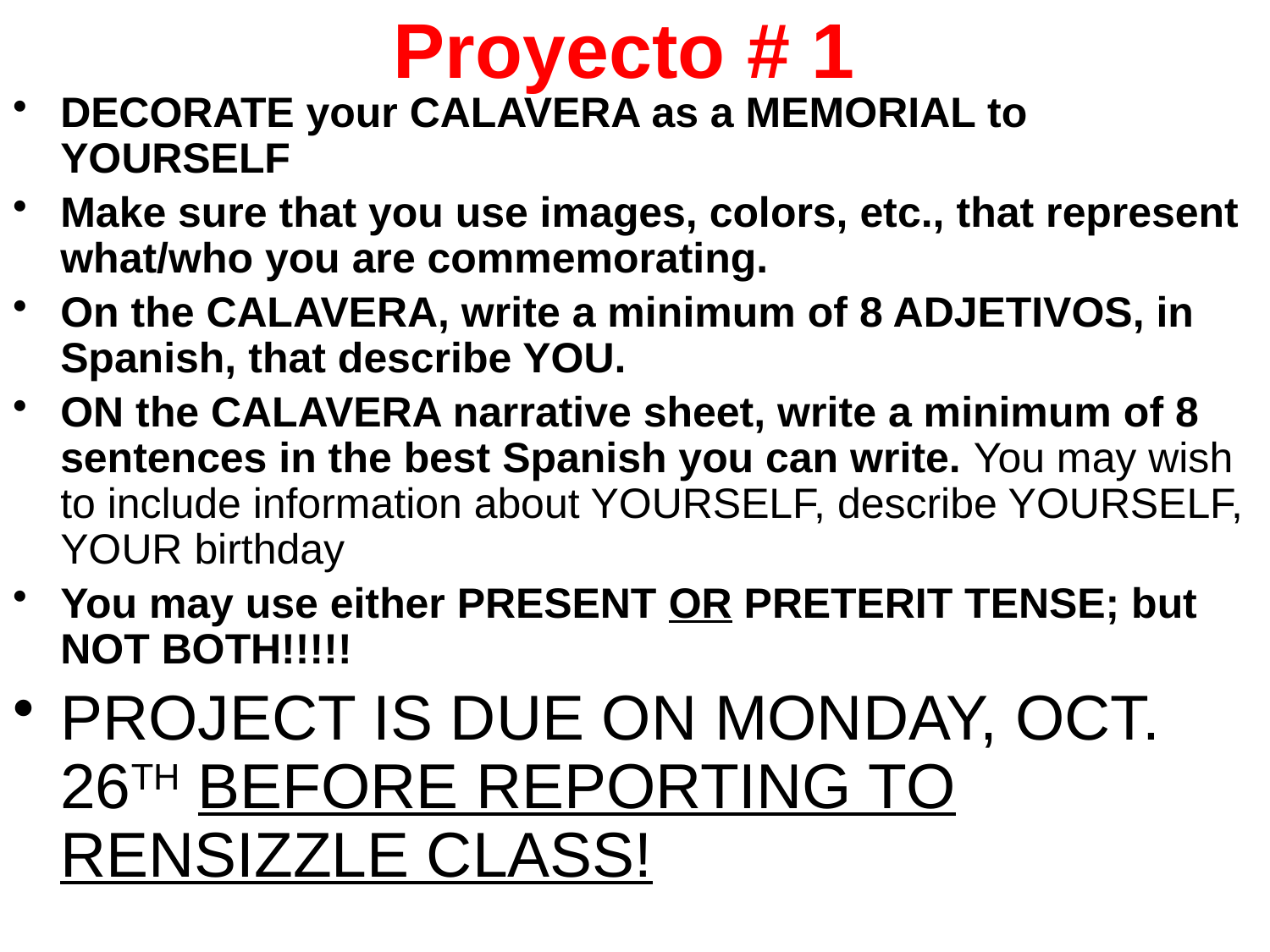

# Proyecto # 1
DECORATE your CALAVERA as a MEMORIAL to YOURSELF
Make sure that you use images, colors, etc., that represent what/who you are commemorating.
On the CALAVERA, write a minimum of 8 ADJETIVOS, in Spanish, that describe YOU.
ON the CALAVERA narrative sheet, write a minimum of 8 sentences in the best Spanish you can write. You may wish to include information about YOURSELF, describe YOURSELF, YOUR birthday
You may use either PRESENT OR PRETERIT TENSE; but NOT BOTH!!!!!
PROJECT IS DUE ON MONDAY, OCT. 26TH BEFORE REPORTING TO RENSIZZLE CLASS!